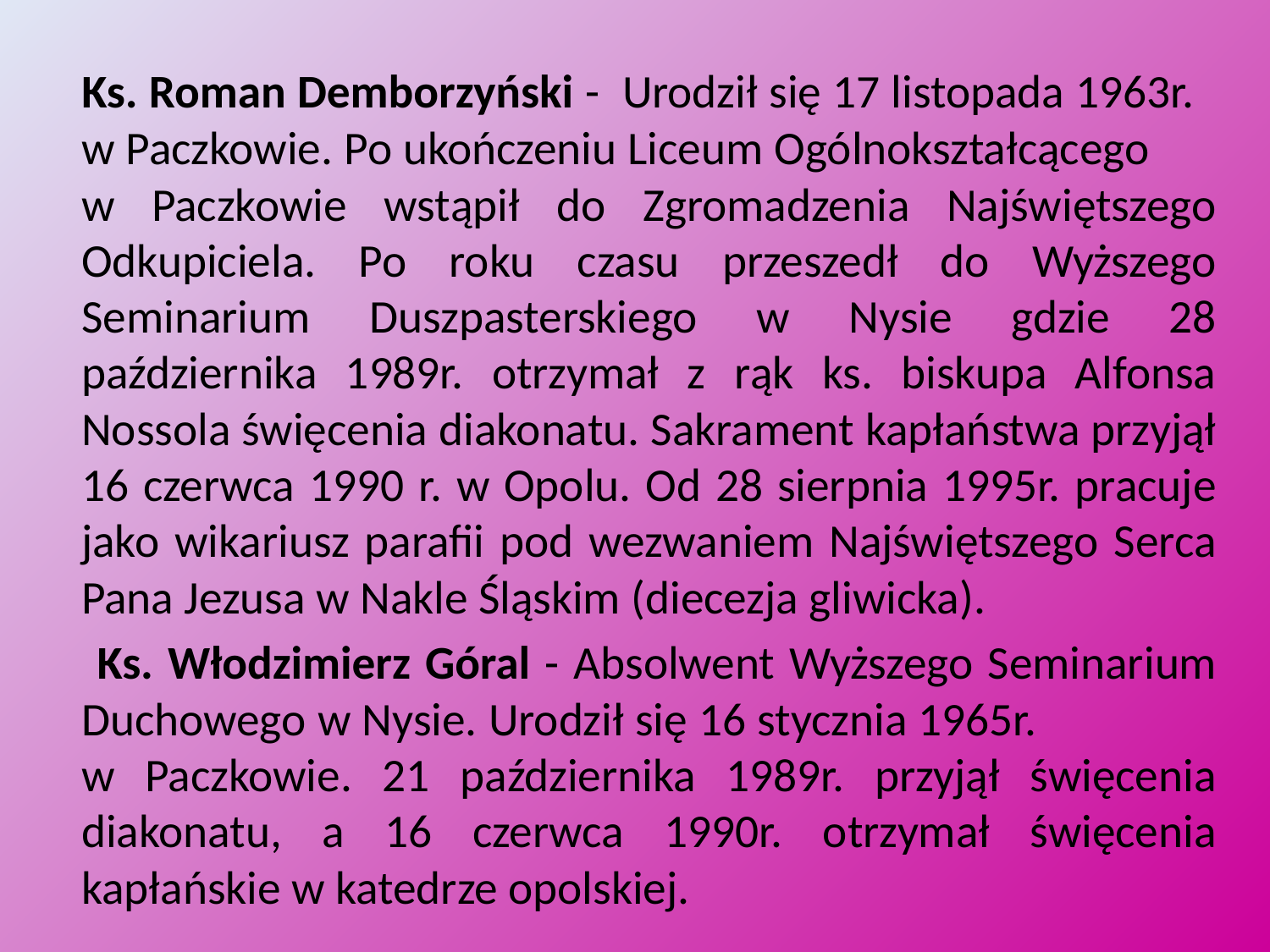

Ks. Roman Demborzyński -  Urodził się 17 listopada 1963r.   w Paczkowie. Po ukończeniu Liceum Ogólnokształcącego       w Paczkowie wstąpił do Zgromadzenia Najświętszego Odkupiciela. Po roku czasu przeszedł do Wyższego Seminarium Duszpasterskiego w Nysie gdzie 28 października 1989r. otrzymał z rąk ks. biskupa Alfonsa Nossola święcenia diakonatu. Sakrament kapłaństwa przyjął 16 czerwca 1990 r. w Opolu. Od 28 sierpnia 1995r. pracuje jako wikariusz parafii pod wezwaniem Najświętszego Serca Pana Jezusa w Nakle Śląskim (diecezja gliwicka).
    	Ks. Włodzimierz Góral - Absolwent Wyższego Seminarium Duchowego w Nysie. Urodził się 16 stycznia 1965r.                 w Paczkowie. 21 października 1989r. przyjął święcenia diakonatu, a 16 czerwca 1990r. otrzymał święcenia kapłańskie w katedrze opolskiej.